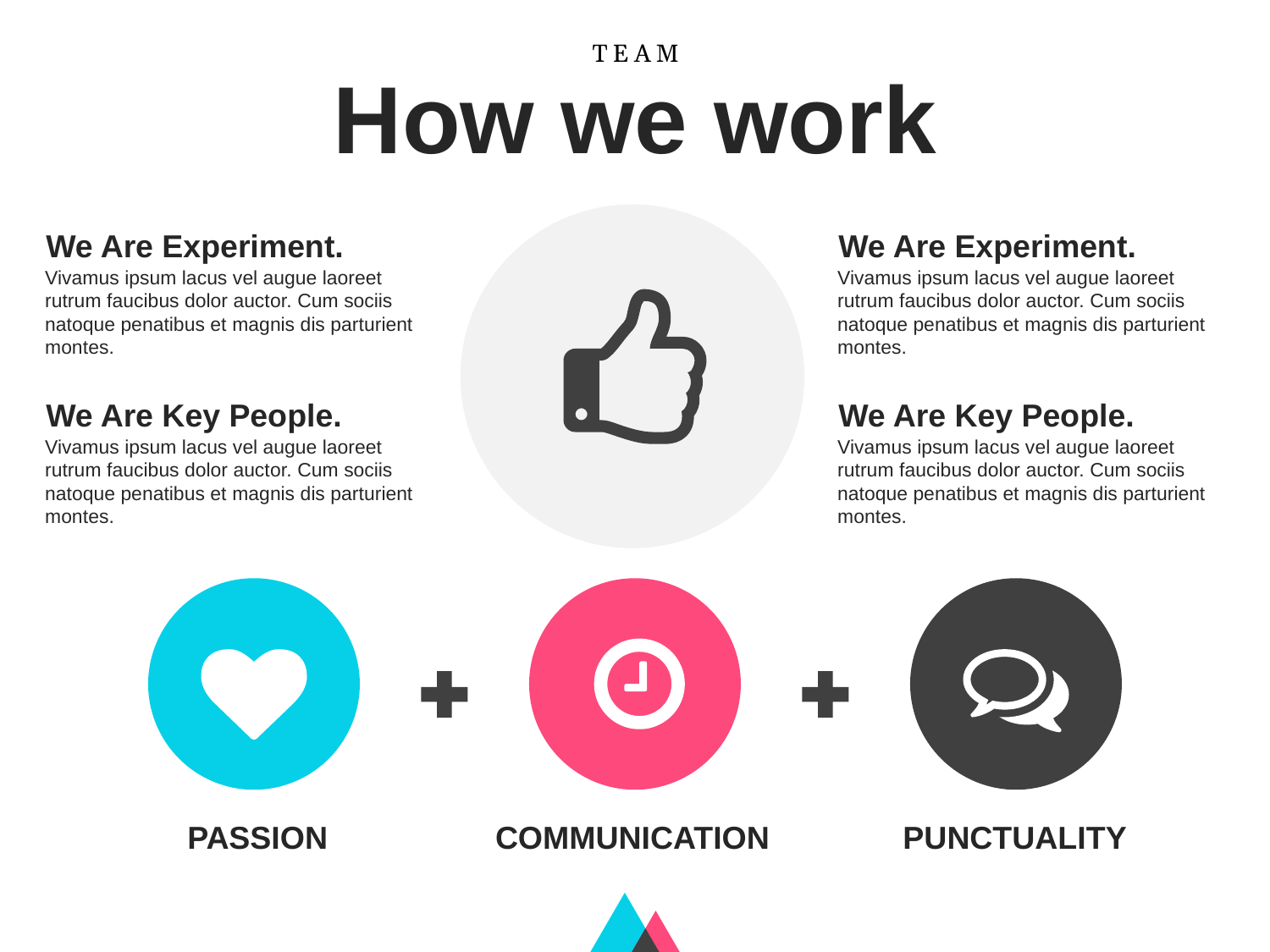

TEAM
How we work

We Are Experiment.
We Are Experiment.
Vivamus ipsum lacus vel augue laoreet rutrum faucibus dolor auctor. Cum sociis natoque penatibus et magnis dis parturient montes.
Vivamus ipsum lacus vel augue laoreet rutrum faucibus dolor auctor. Cum sociis natoque penatibus et magnis dis parturient montes.

We Are Key People.
We Are Key People.
Vivamus ipsum lacus vel augue laoreet rutrum faucibus dolor auctor. Cum sociis natoque penatibus et magnis dis parturient montes.
Vivamus ipsum lacus vel augue laoreet rutrum faucibus dolor auctor. Cum sociis natoque penatibus et magnis dis parturient montes.

PASSION
COMMUNICATION
PUNCTUALITY